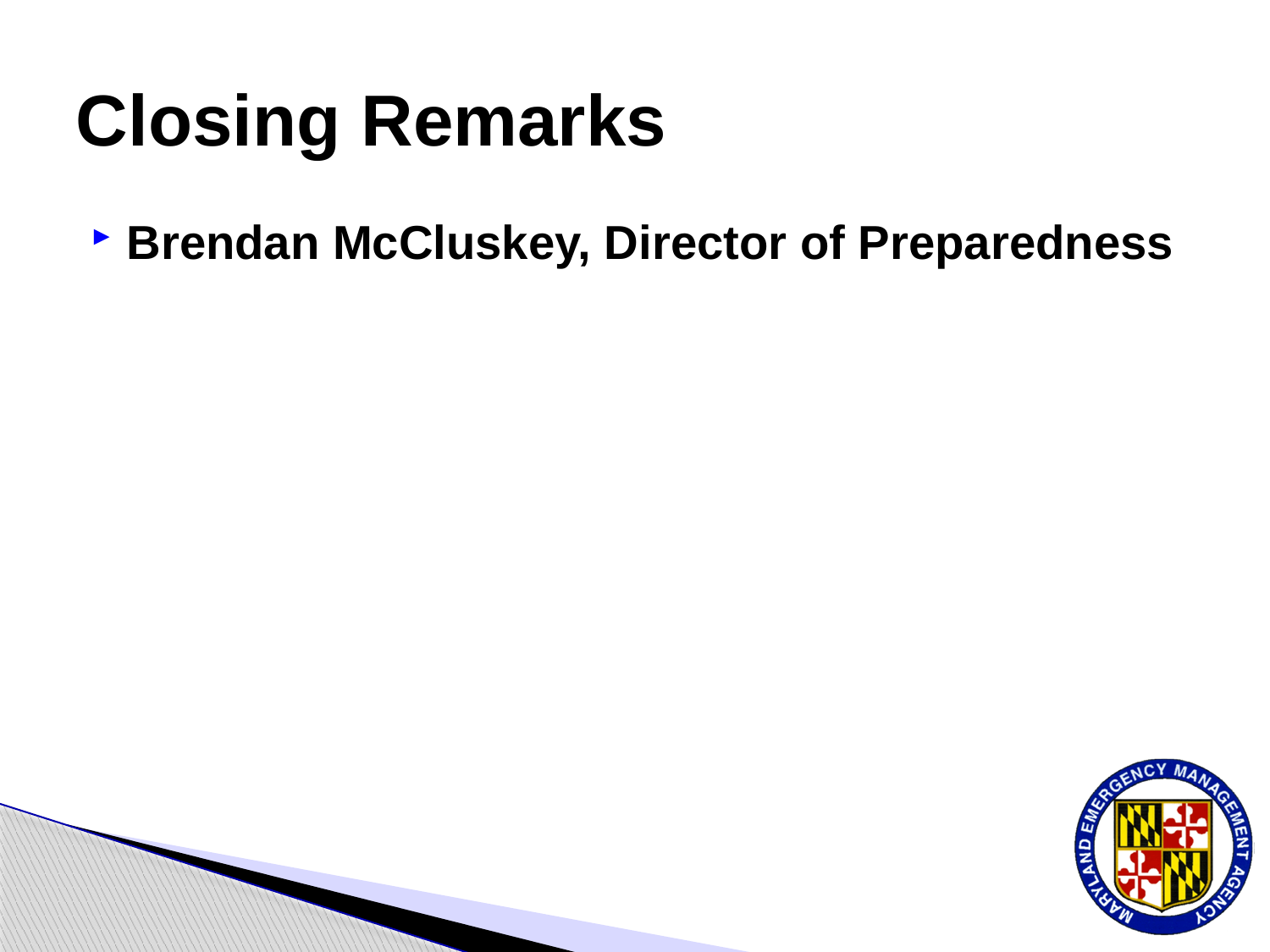

# Closing Remarks
Brendan McCluskey, Director of Preparedness